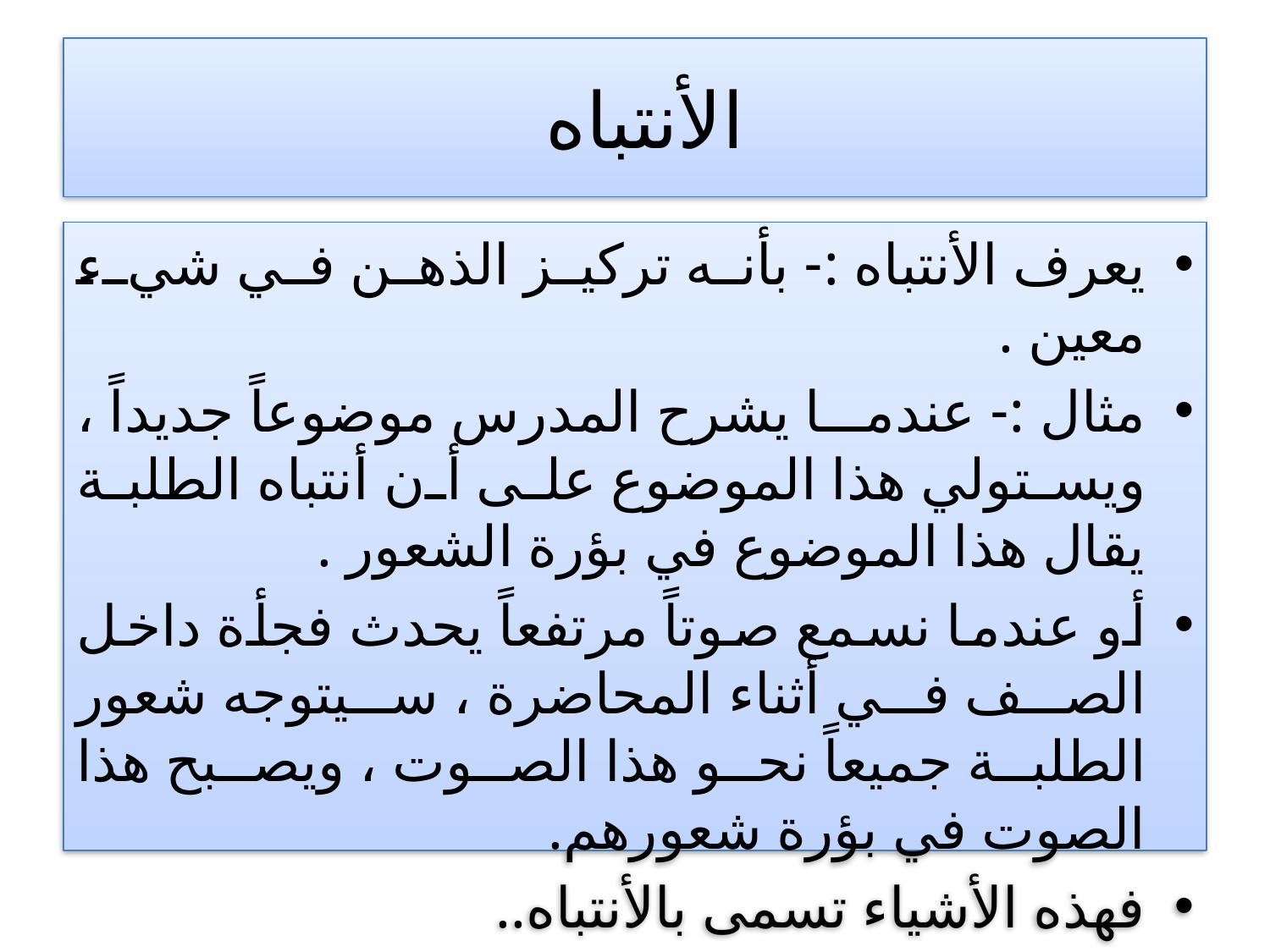

# الأنتباه
يعرف الأنتباه :- بأنه تركيز الذهن في شيء معين .
مثال :- عندما يشرح المدرس موضوعاً جديداً ، ويستولي هذا الموضوع على أن أنتباه الطلبة يقال هذا الموضوع في بؤرة الشعور .
أو عندما نسمع صوتاً مرتفعاً يحدث فجأة داخل الصف في أثناء المحاضرة ، سيتوجه شعور الطلبة جميعاً نحو هذا الصوت ، ويصبح هذا الصوت في بؤرة شعورهم.
فهذه الأشياء تسمى بالأنتباه..